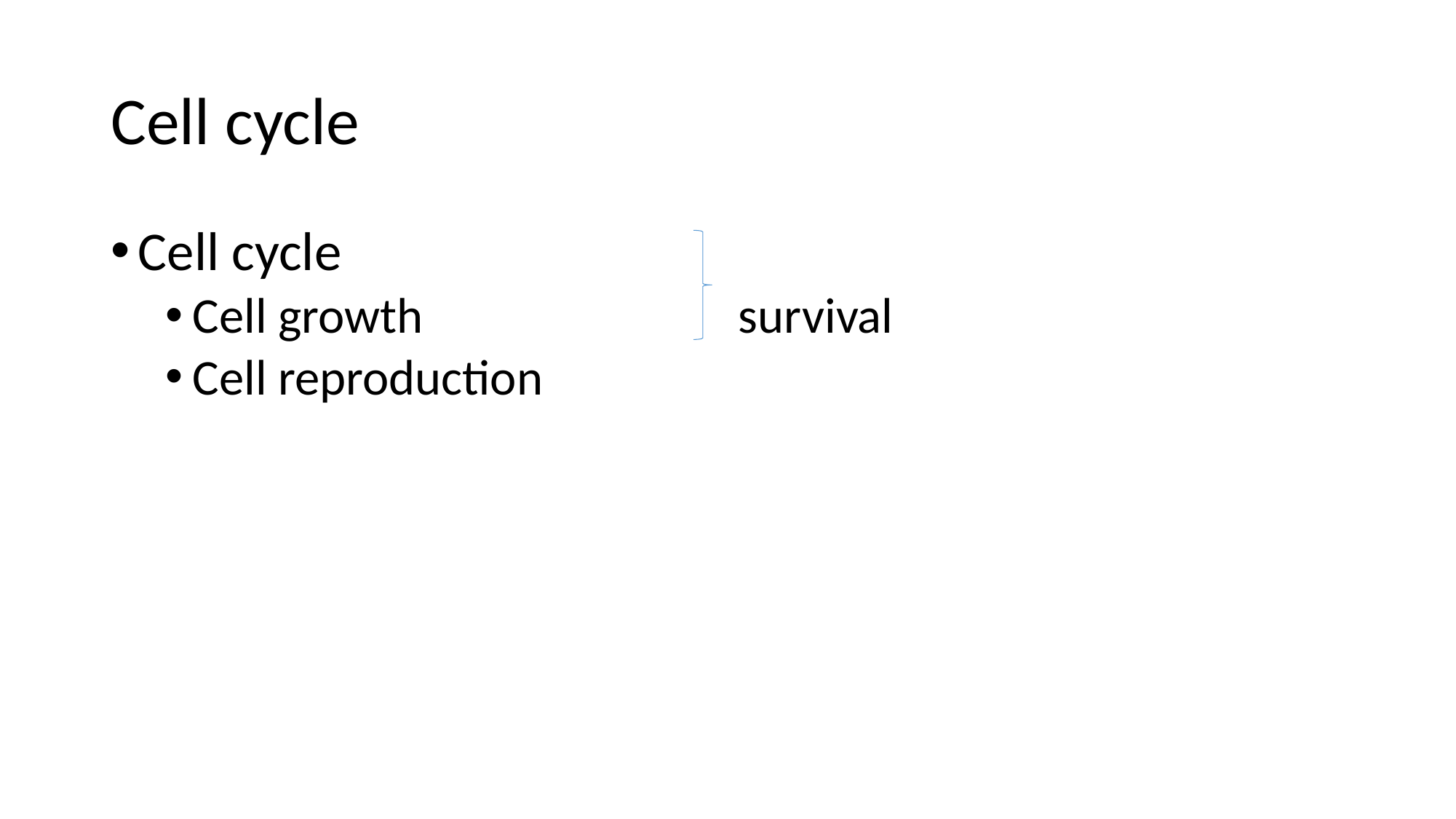

# Cell cycle
Cell cycle
Cell growth 			survival
Cell reproduction